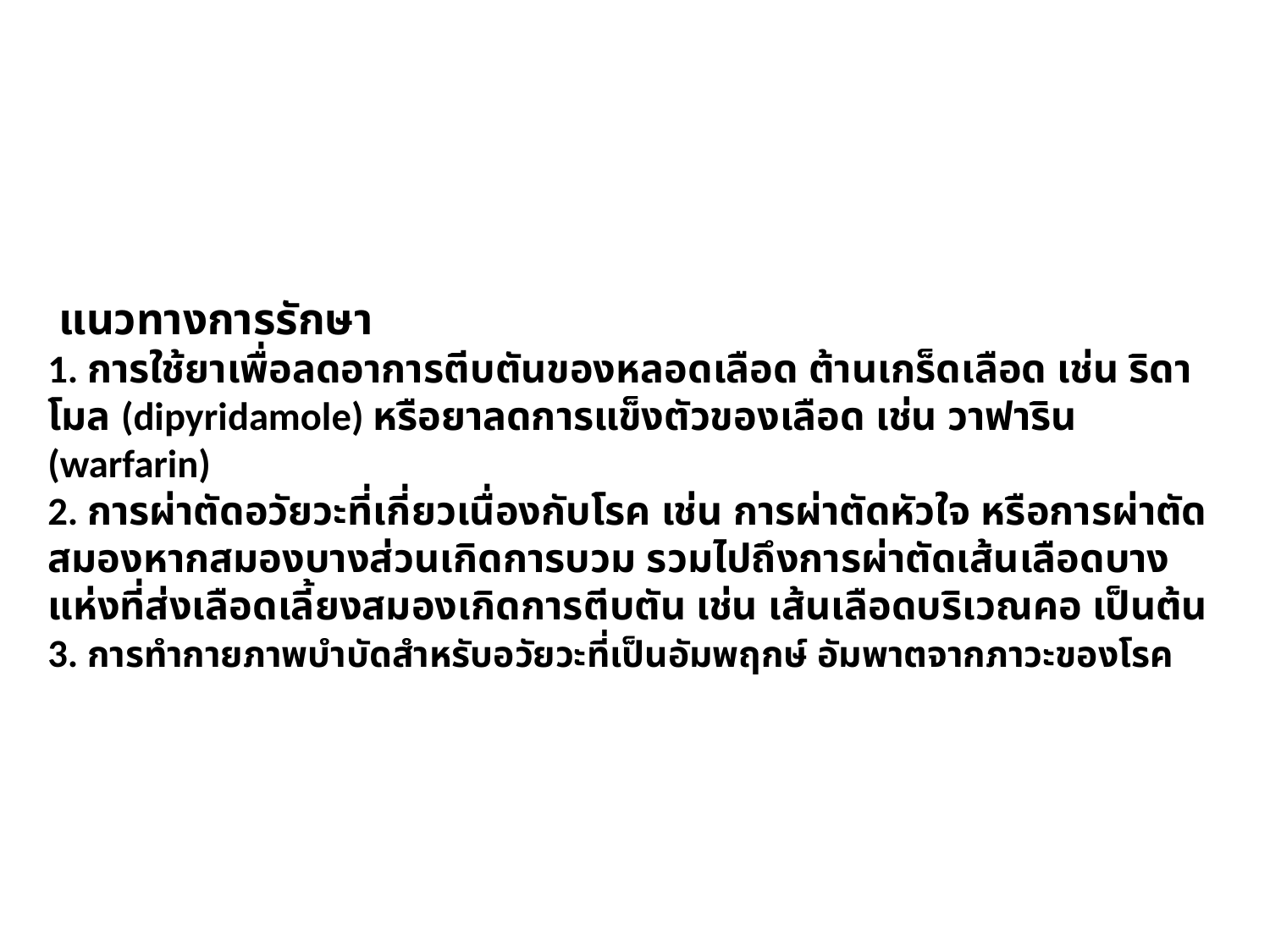

# แนวทางการรักษา 1. การใช้ยาเพื่อลดอาการตีบตันของหลอดเลือด ต้านเกร็ดเลือด เช่น ริดาโมล (dipyridamole) หรือยาลดการแข็งตัวของเลือด เช่น วาฟาริน (warfarin) 2. การผ่าตัดอวัยวะที่เกี่ยวเนื่องกับโรค เช่น การผ่าตัดหัวใจ หรือการผ่าตัดสมองหากสมองบางส่วนเกิดการบวม รวมไปถึงการผ่าตัดเส้นเลือดบางแห่งที่ส่งเลือดเลี้ยงสมองเกิดการตีบตัน เช่น เส้นเลือดบริเวณคอ เป็นต้น 3. การทำกายภาพบำบัดสำหรับอวัยวะที่เป็นอัมพฤกษ์ อัมพาตจากภาวะของโรค